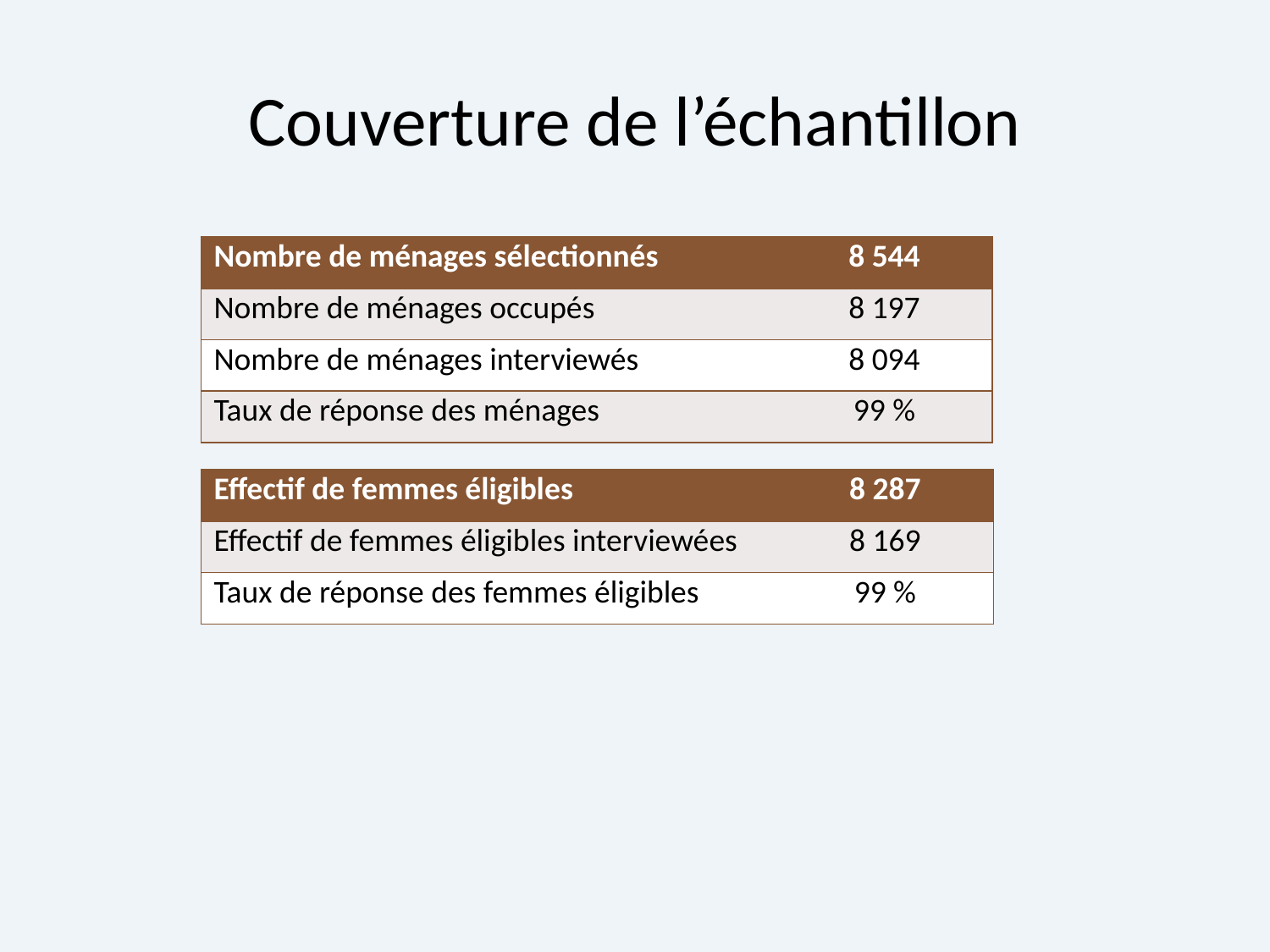

# Couverture de l’échantillon
| Nombre de ménages sélectionnés | 8 544 |
| --- | --- |
| Nombre de ménages occupés | 8 197 |
| Nombre de ménages interviewés | 8 094 |
| Taux de réponse des ménages | 99 % |
| Effectif de femmes éligibles | 8 287 |
| --- | --- |
| Effectif de femmes éligibles interviewées | 8 169 |
| Taux de réponse des femmes éligibles | 99 % |